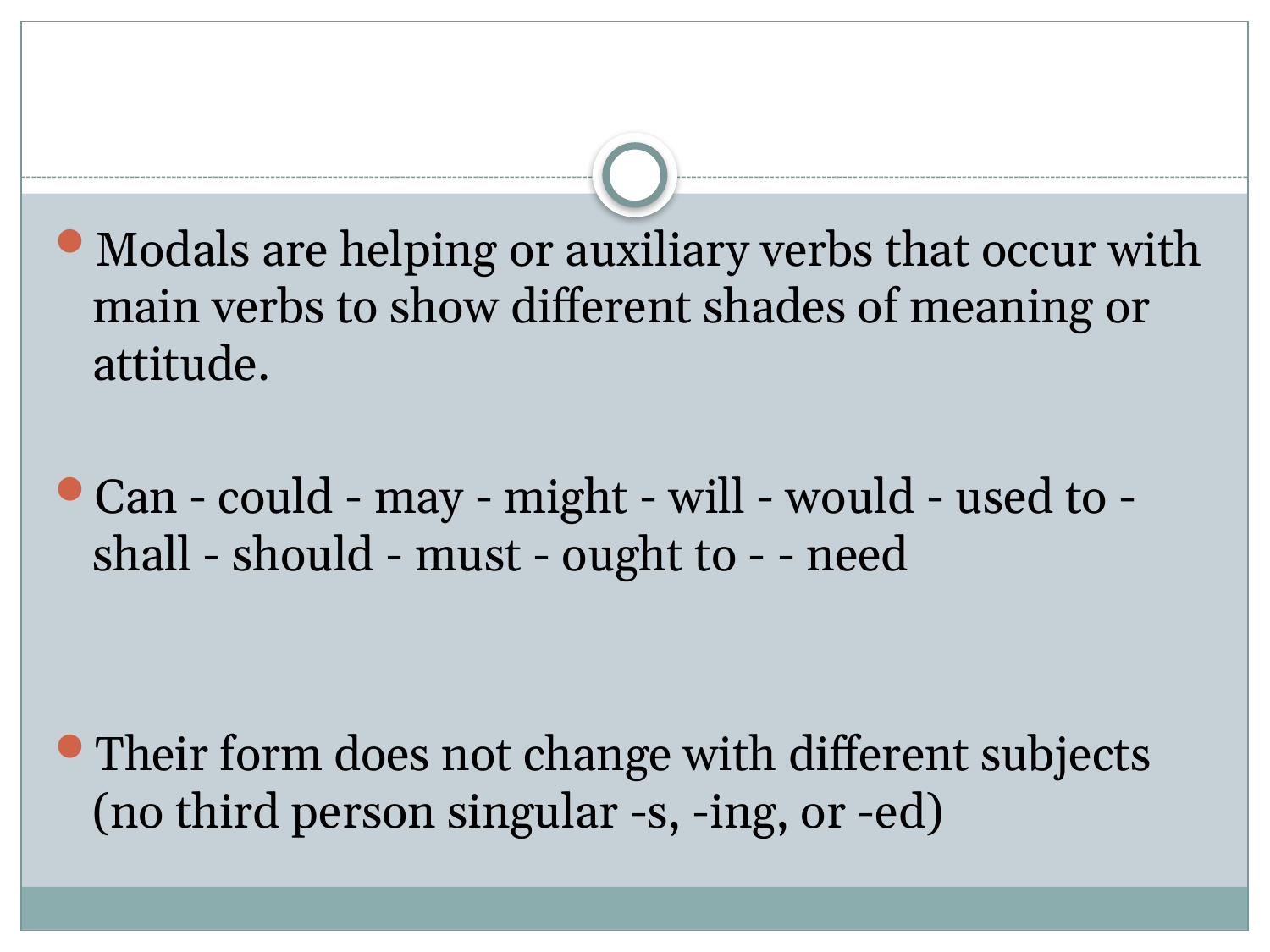

#
Modals are helping or auxiliary verbs that occur with main verbs to show different shades of meaning or attitude.

Can - could - may - might - will - would - used to - shall - should - must - ought to - - need

Their form does not change with different subjects (no third person singular -s, -ing, or -ed)